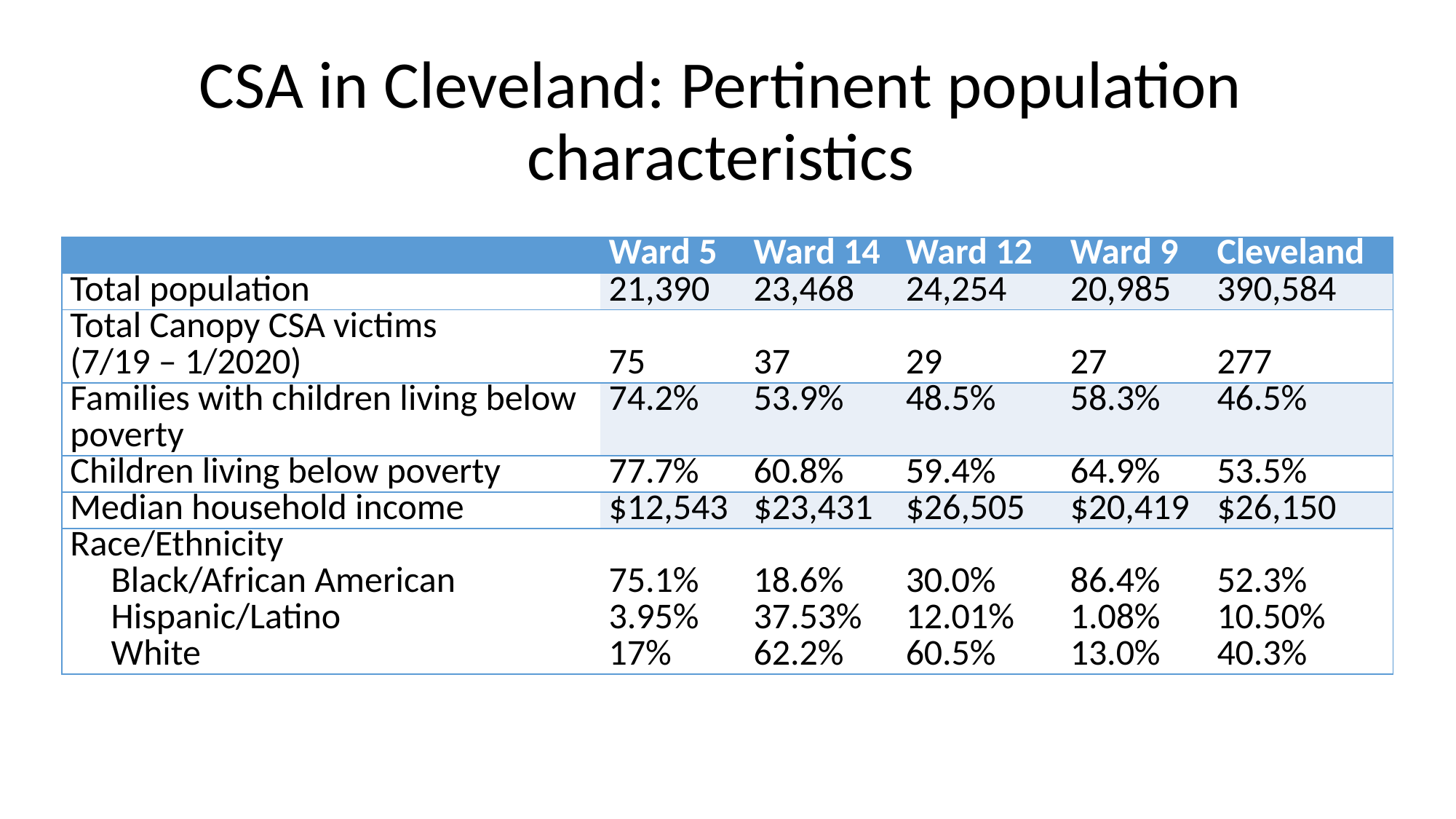

# CSA in Cleveland: Pertinent population characteristics
|  | Ward 5 | Ward 14 | Ward 12 | Ward 9 | Cleveland |
| --- | --- | --- | --- | --- | --- |
| Total population | 21,390 | 23,468 | 24,254 | 20,985 | 390,584 |
| Total Canopy CSA victims (7/19 – 1/2020) | 75 | 37 | 29 | 27 | 277 |
| Families with children living below poverty | 74.2% | 53.9% | 48.5% | 58.3% | 46.5% |
| Children living below poverty | 77.7% | 60.8% | 59.4% | 64.9% | 53.5% |
| Median household income | $12,543 | $23,431 | $26,505 | $20,419 | $26,150 |
| Race/Ethnicity Black/African American Hispanic/Latino White | 75.1% 3.95% 17% | 18.6% 37.53% 62.2% | 30.0% 12.01% 60.5% | 86.4% 1.08% 13.0% | 52.3% 10.50% 40.3% |